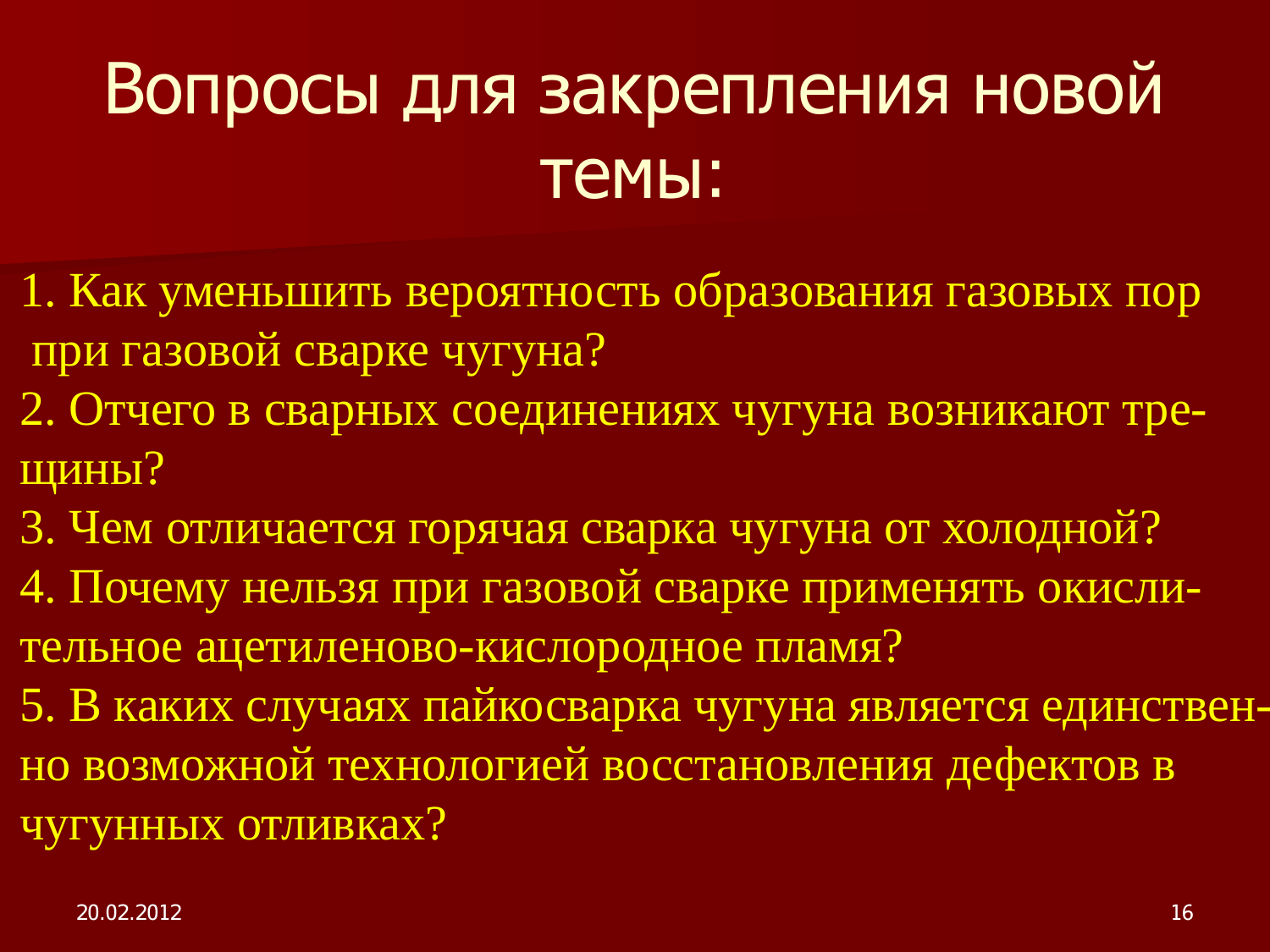

# Вопросы для закрепления новой темы:
1. Как уменьшить вероятность образования газовых пор
 при газовой сварке чугуна?
2. Отчего в сварных соединениях чугуна возникают тре-
щины?
3. Чем отличается горячая сварка чугуна от холодной?
4. Почему нельзя при газовой сварке применять окисли-
тельное ацетиленово-кислородное пламя?
5. В каких случаях пайкосварка чугуна является единствен-
но возможной технологией восстановления дефектов в
чугунных отливках?
20.02.2012
16